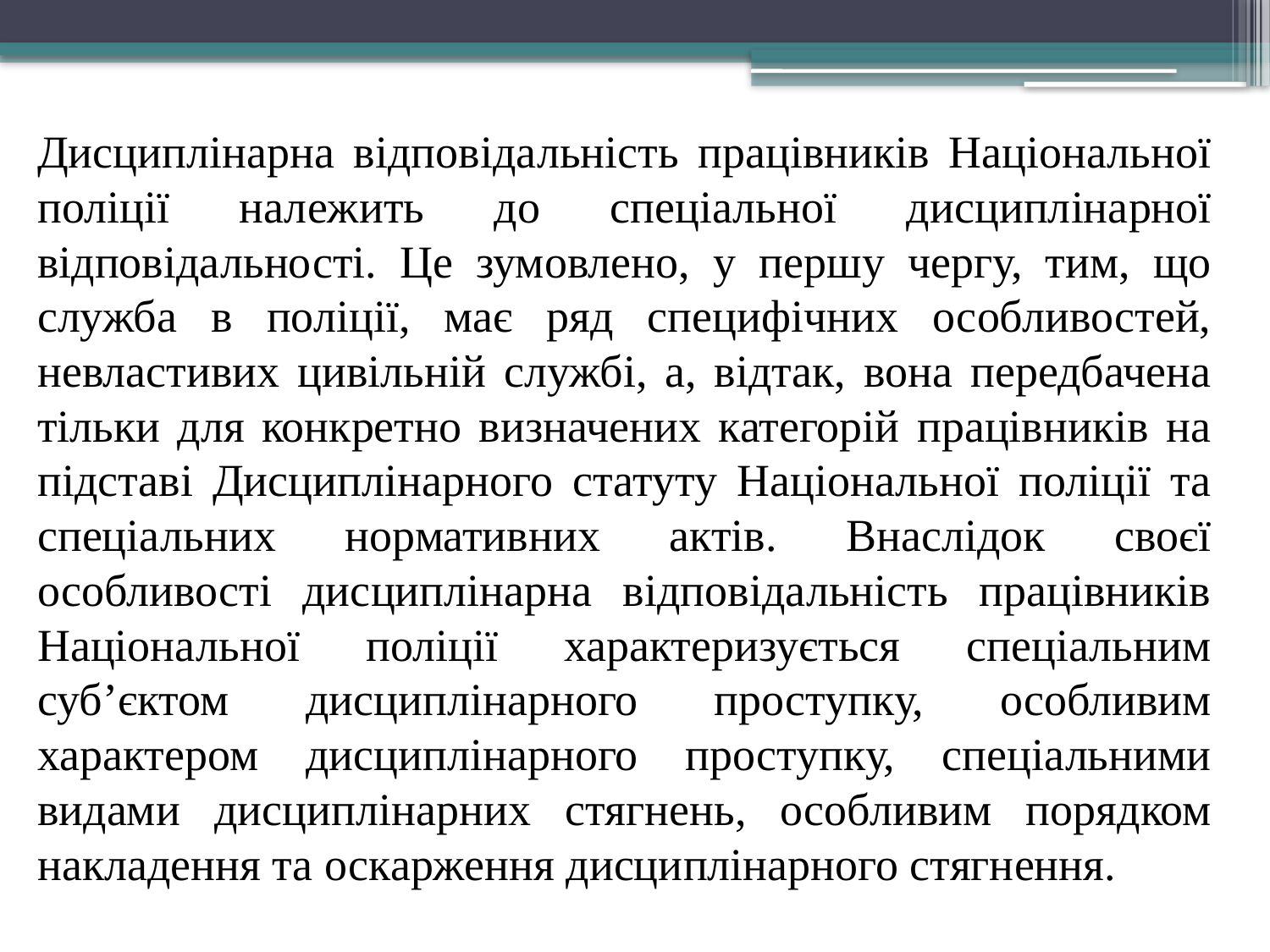

Дисциплінарна відповідальність працівників Національної поліції належить до спеціальної дисциплінарної відповідальності. Це зумовлено, у першу чергу, тим, що служба в поліції, має ряд специфічних особливостей, невластивих цивільній службі, а, відтак, вона передбачена тільки для конкретно визначених категорій працівників на підставі Дисциплінарного статуту Національної поліції та спеціальних нормативних актів. Внаслідок своєї особливості дисциплінарна відповідальність працівників Національної поліції характеризується спеціальним суб’єктом дисциплінарного проступку, особливим характером дисциплінарного проступку, спеціальними видами дисциплінарних стягнень, особливим порядком накладення та оскарження дисциплінарного стягнення.